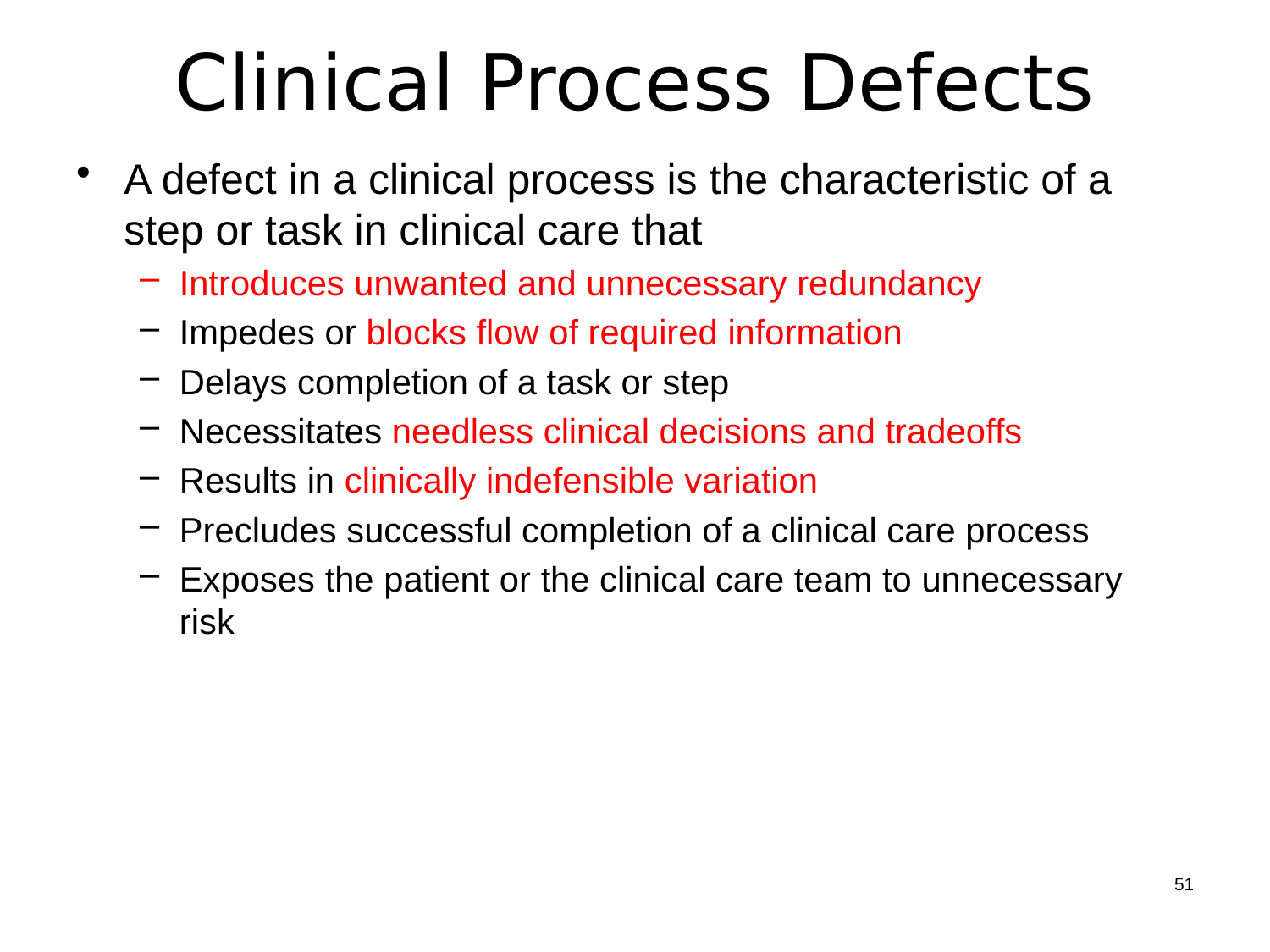

# Clinical Process Defects
A defect in a clinical process is the characteristic of a step or task in clinical care that
Introduces unwanted and unnecessary redundancy
Impedes or blocks flow of required information
Delays completion of a task or step
Necessitates needless clinical decisions and tradeoffs
Results in clinically indefensible variation
Precludes successful completion of a clinical care process
Exposes the patient or the clinical care team to unnecessary risk
51